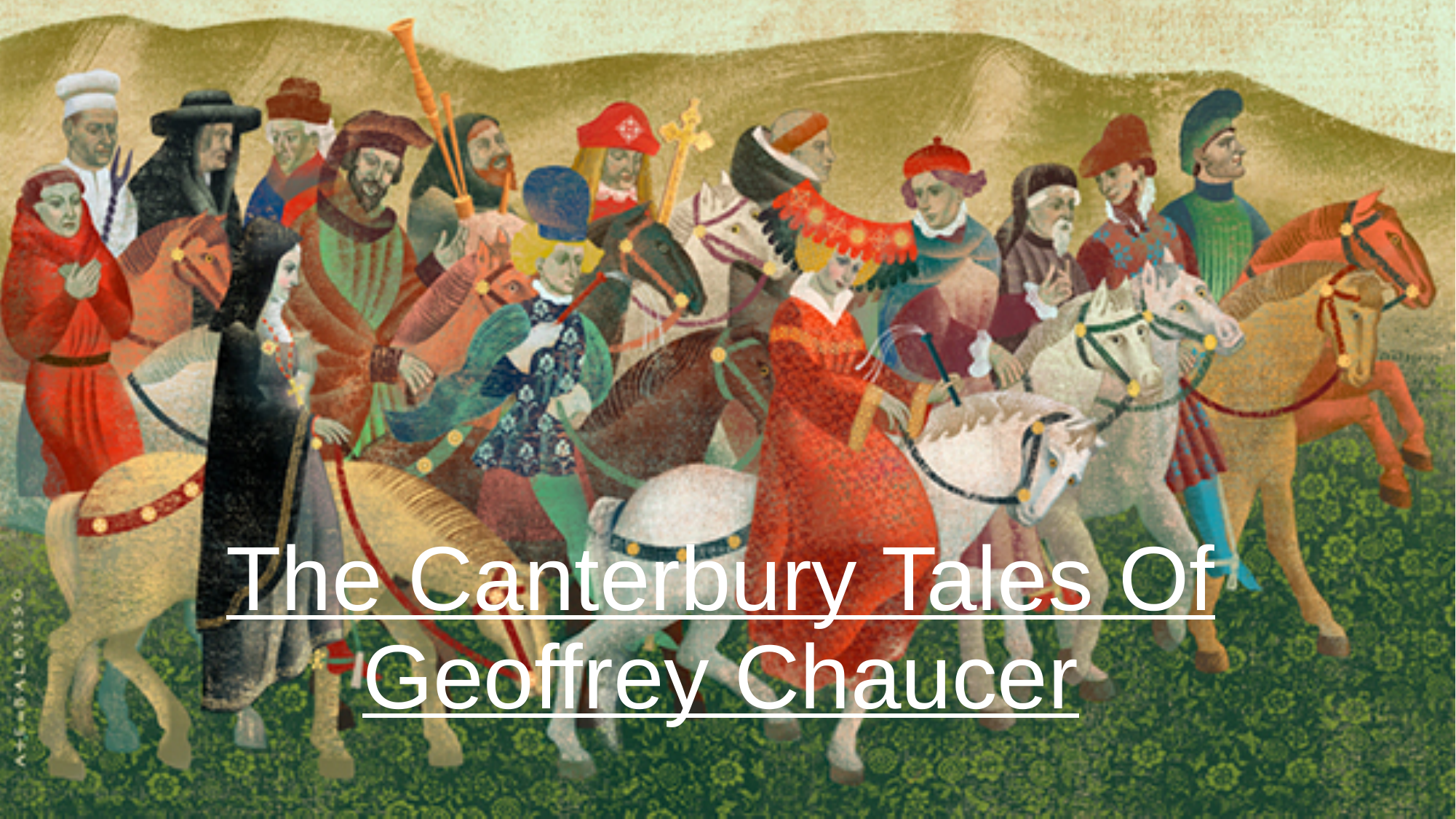

# The Canterbury Tales Of Geoffrey Chaucer